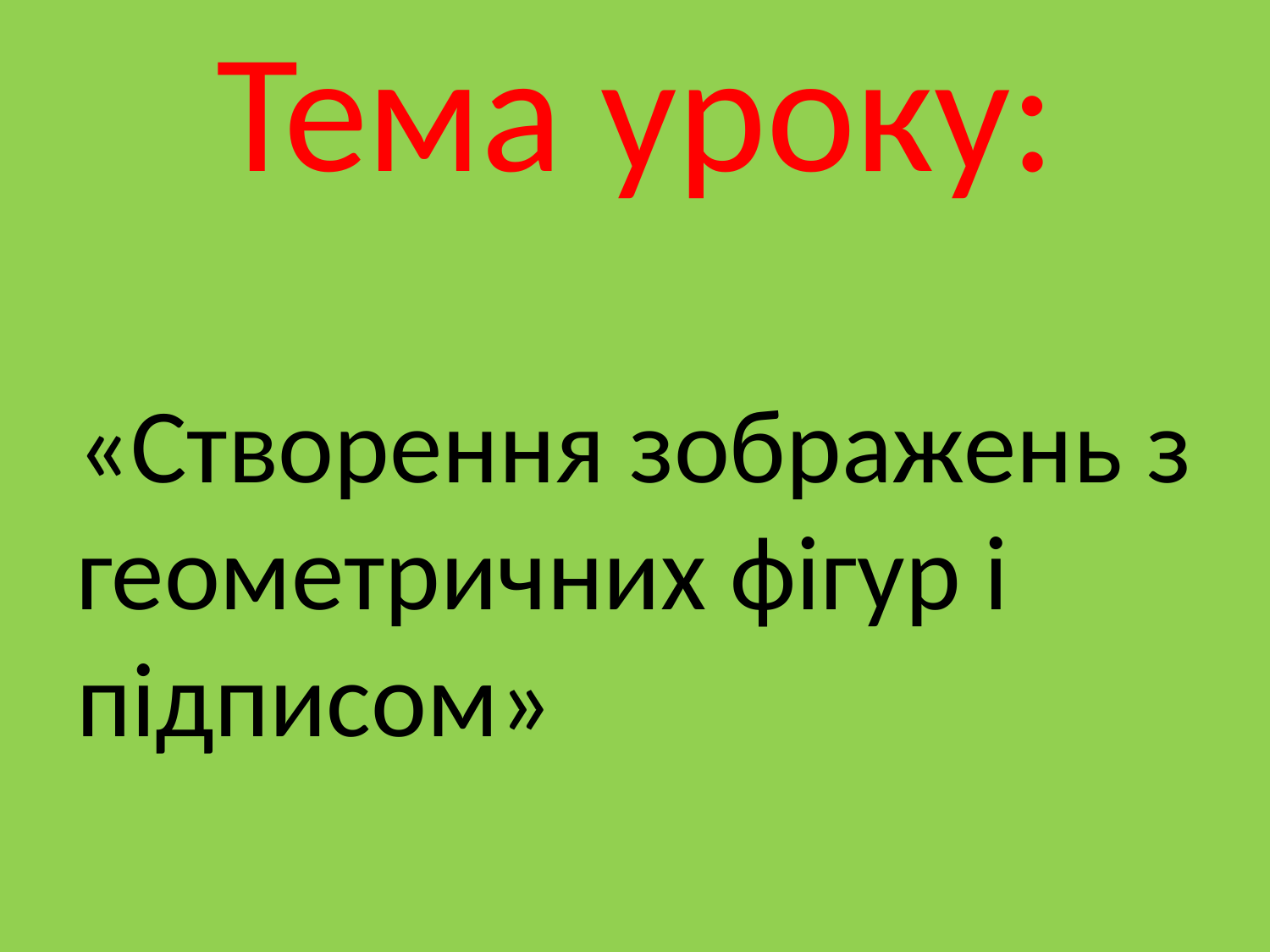

# Тема уроку:

«Створення зображень з геометричних фігур і підписом»